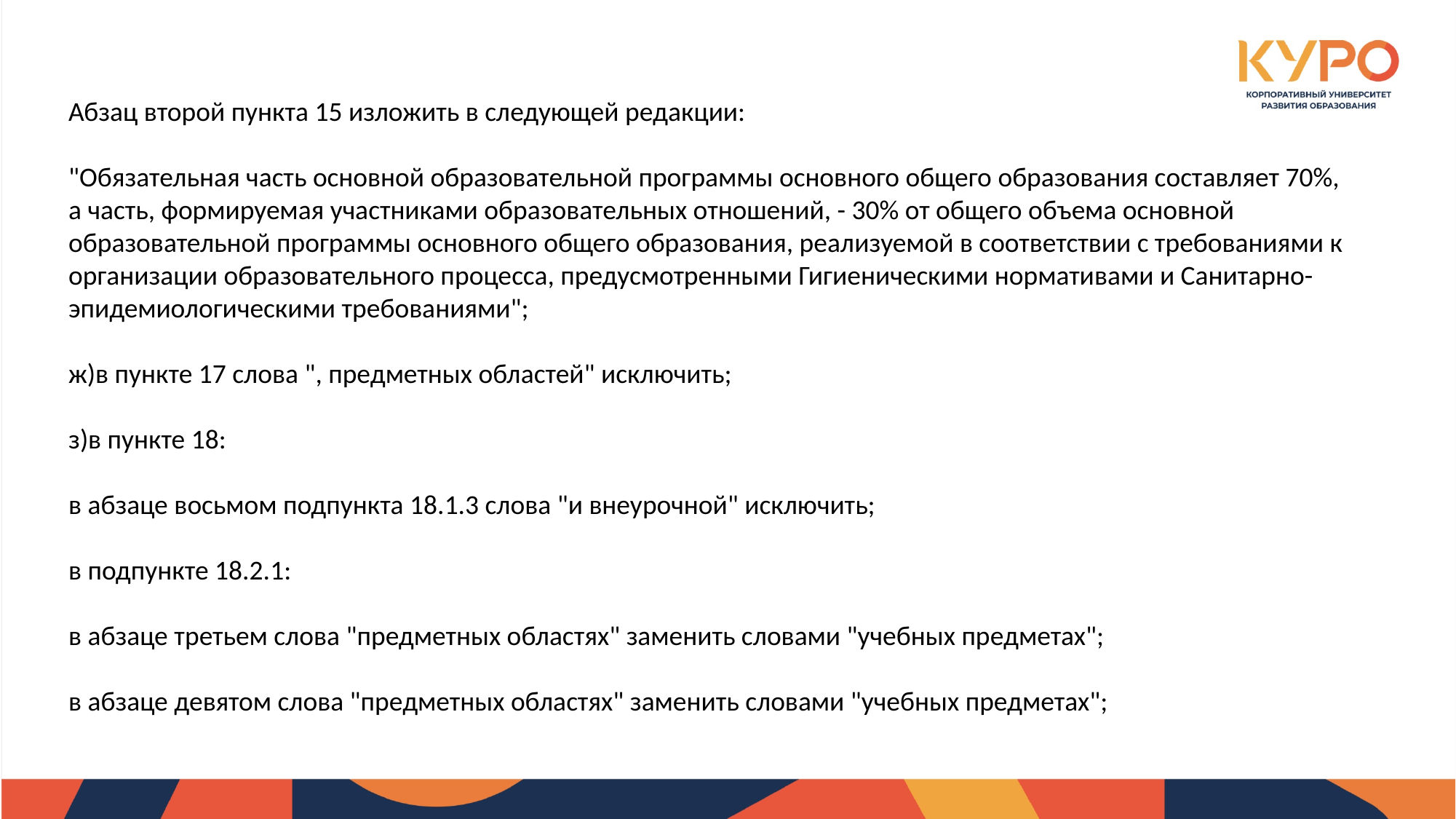

Абзац второй пункта 15 изложить в следующей редакции:

"Обязательная часть основной образовательной программы основного общего образования составляет 70%, а часть, формируемая участниками образовательных отношений, - 30% от общего объема основной образовательной программы основного общего образования, реализуемой в соответствии с требованиями к организации образовательного процесса, предусмотренными Гигиеническими нормативами и Санитарно-эпидемиологическими требованиями";

ж)в пункте 17 слова ", предметных областей" исключить;

з)в пункте 18:

в абзаце восьмом подпункта 18.1.3 слова "и внеурочной" исключить;

в подпункте 18.2.1:

в абзаце третьем слова "предметных областях" заменить словами "учебных предметах";

в абзаце девятом слова "предметных областях" заменить словами "учебных предметах";